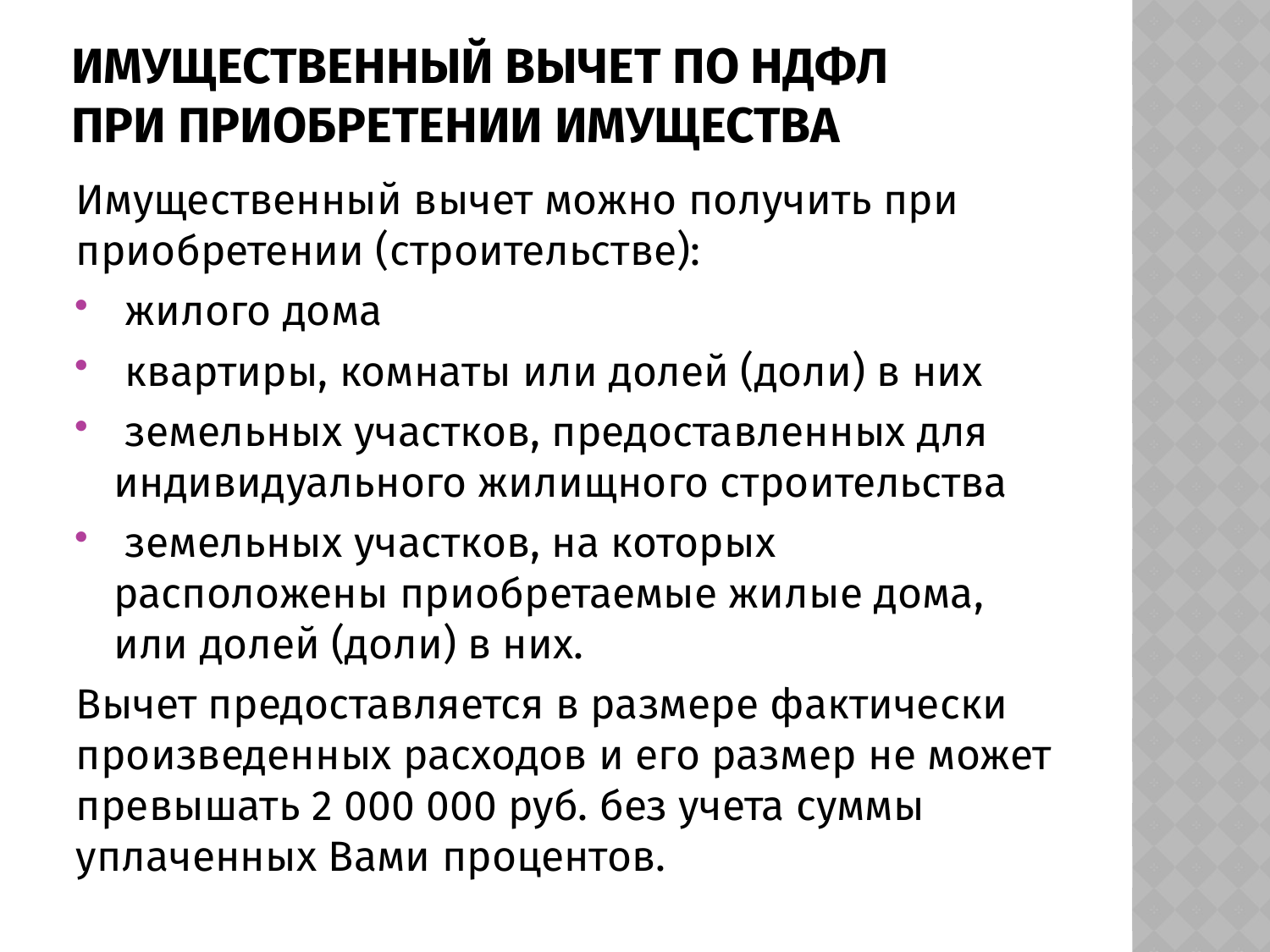

# ИМУЩЕСТВЕННЫЙ ВЫЧЕТ ПО НДФЛ ПРИ ПРИОБРЕТЕНИИ ИМУЩЕСТВА
Имущественный вычет можно получить при приобретении (строительстве):
 жилого дома
 квартиры, комнаты или долей (доли) в них
 земельных участков, предоставленных для индивидуального жилищного строительства
 земельных участков, на которых расположены приобретаемые жилые дома, или долей (доли) в них.
Вычет предоставляется в размере фактически произведенных расходов и его размер не может превышать 2 000 000 руб. без учета суммы уплаченных Вами процентов.